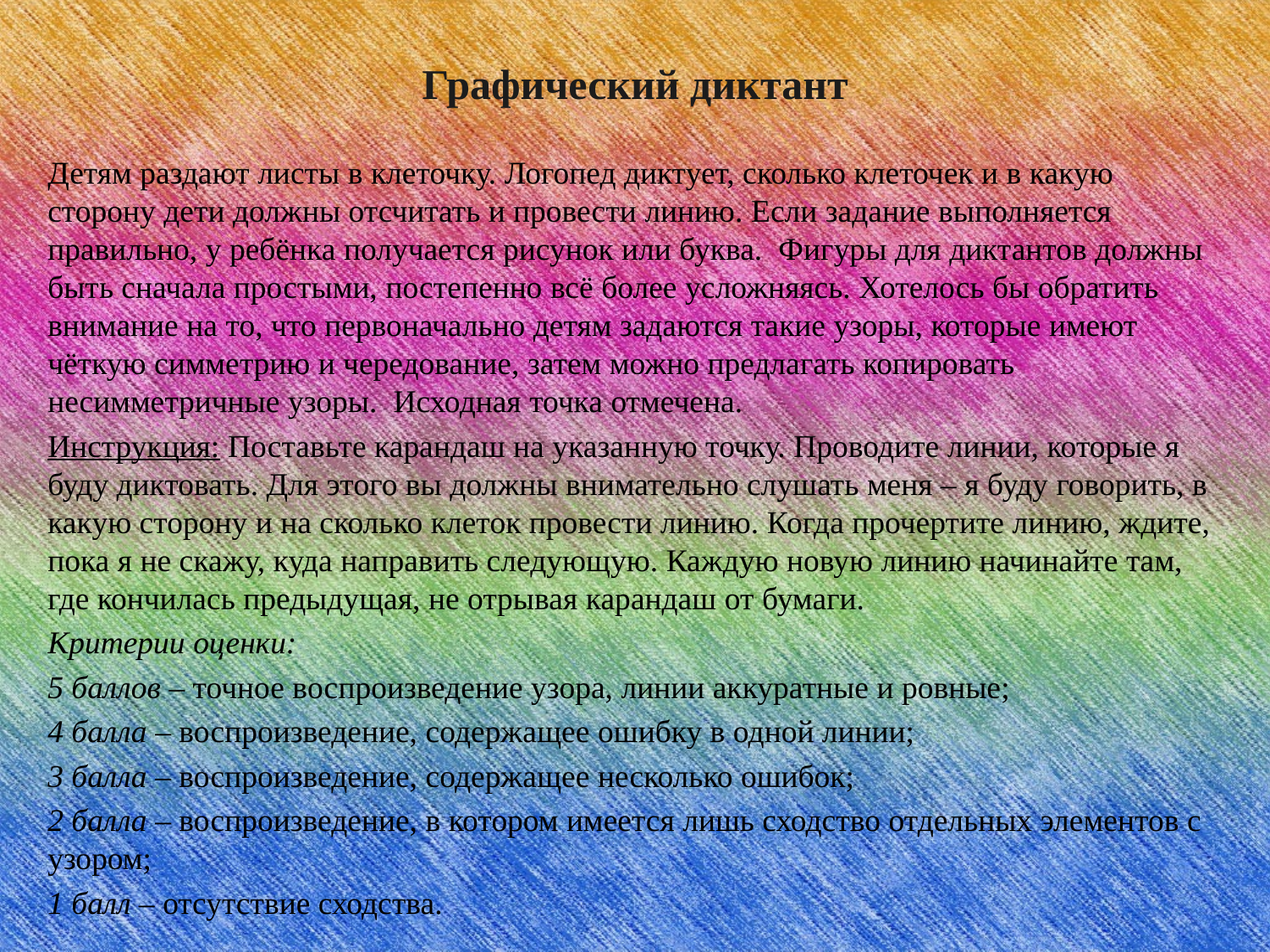

# Графический диктант
Детям раздают листы в клеточку. Логопед диктует, сколько клеточек и в какую сторону дети должны отсчитать и провести линию. Если задание выполняется правильно, у ребёнка получается рисунок или буква.  Фигуры для диктантов должны быть сначала простыми, постепенно всё более усложняясь. Хотелось бы обратить внимание на то, что первоначально детям задаются такие узоры, которые имеют чёткую симметрию и чередование, затем можно предлагать копировать несимметричные узоры.  Исходная точка отмечена.
Инструкция: Поставьте карандаш на указанную точку. Проводите линии, которые я буду диктовать. Для этого вы должны внимательно слушать меня – я буду говорить, в какую сторону и на сколько клеток провести линию. Когда прочертите линию, ждите, пока я не скажу, куда направить следующую. Каждую новую линию начинайте там, где кончилась предыдущая, не отрывая карандаш от бумаги.
Критерии оценки:
5 баллов – точное воспроизведение узора, линии аккуратные и ровные;
4 балла – воспроизведение, содержащее ошибку в одной линии;
3 балла – воспроизведение, содержащее несколько ошибок;
2 балла – воспроизведение, в котором имеется лишь сходство отдельных элементов с узором;
1 балл – отсутствие сходства.